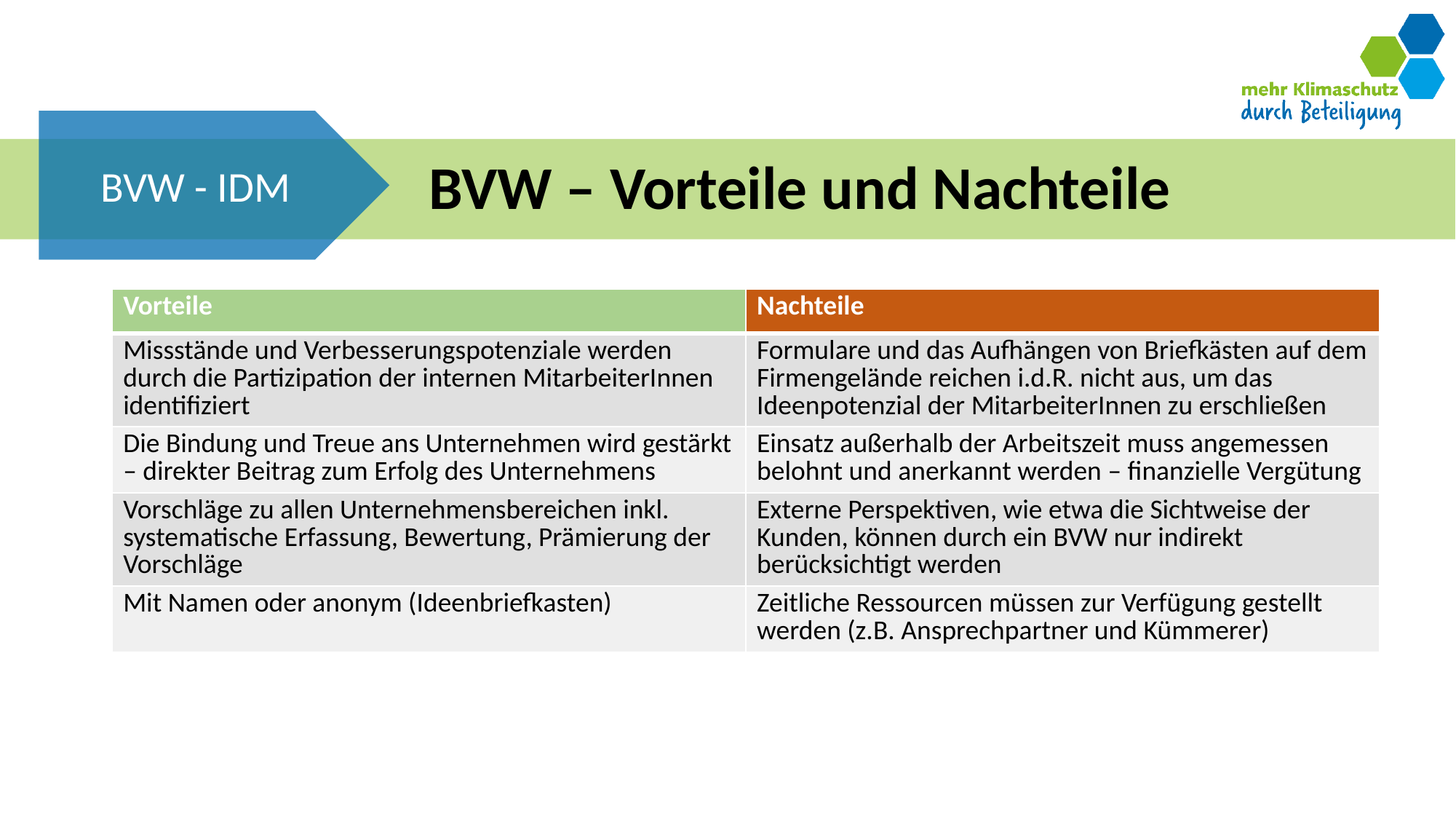

BVW - IDM
# BVW – Vorteile und Nachteile
| Vorteile | Nachteile |
| --- | --- |
| Missstände und Verbesserungspotenziale werden durch die Partizipation der internen MitarbeiterInnen identifiziert | Formulare und das Aufhängen von Briefkästen auf dem Firmengelände reichen i.d.R. nicht aus, um das Ideenpotenzial der MitarbeiterInnen zu erschließen |
| Die Bindung und Treue ans Unternehmen wird gestärkt – direkter Beitrag zum Erfolg des Unternehmens | Einsatz außerhalb der Arbeitszeit muss angemessen belohnt und anerkannt werden – finanzielle Vergütung |
| Vorschläge zu allen Unternehmensbereichen inkl. systematische Erfassung, Bewertung, Prämierung der Vorschläge | Externe Perspektiven, wie etwa die Sichtweise der Kunden, können durch ein BVW nur indirekt berücksichtigt werden |
| Mit Namen oder anonym (Ideenbriefkasten) | Zeitliche Ressourcen müssen zur Verfügung gestellt werden (z.B. Ansprechpartner und Kümmerer) |